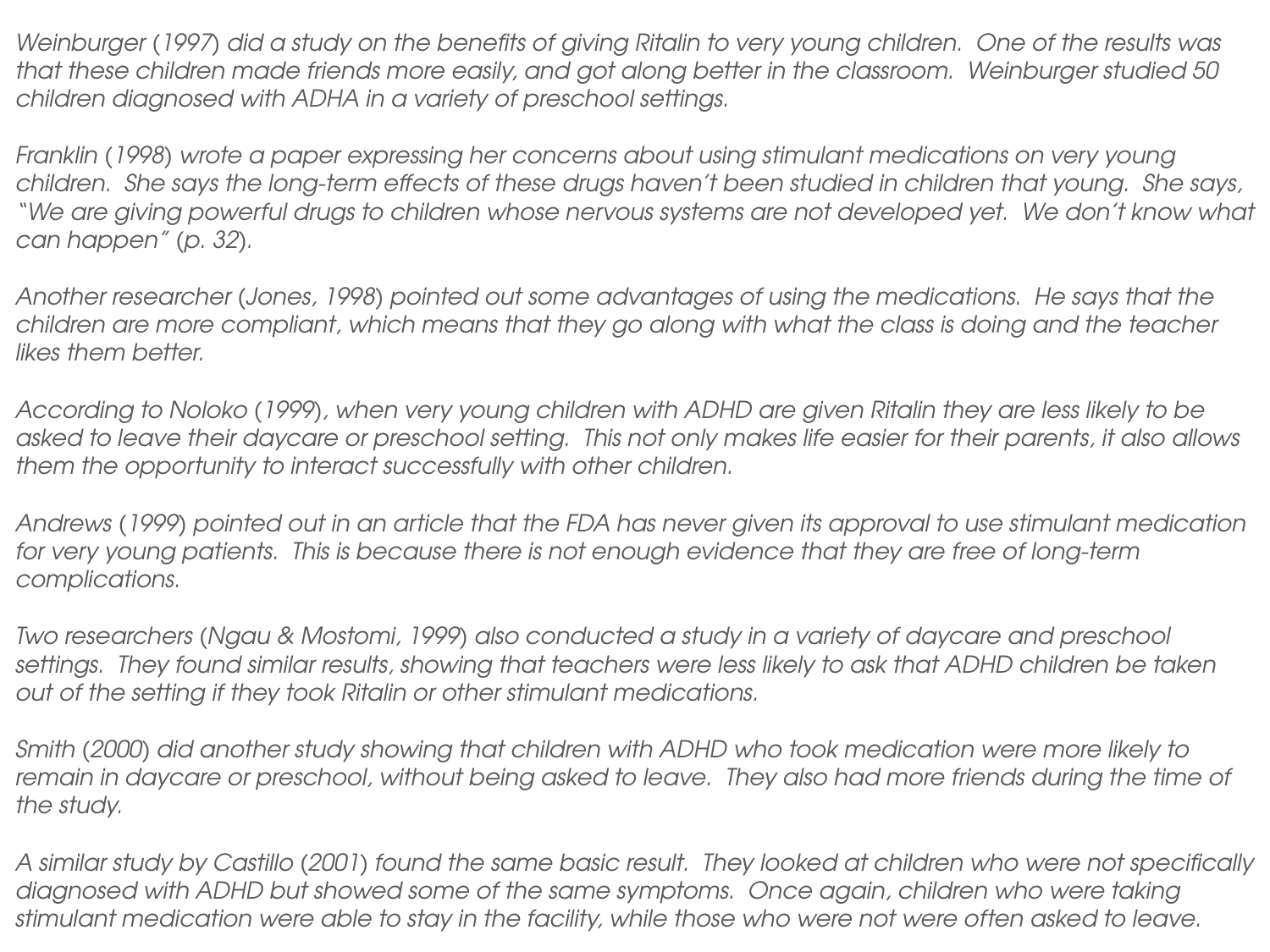

Weinburger (1997) did a study on the benefits of giving Ritalin to very young children.  One of the results was that these children made friends more easily, and got along better in the classroom.  Weinburger studied 50 children diagnosed with ADHA in a variety of preschool settings.
Franklin (1998) wrote a paper expressing her concerns about using stimulant medications on very young children.  She says the long-term effects of these drugs haven’t been studied in children that young.  She says, “We are giving powerful drugs to children whose nervous systems are not developed yet.  We don’t know what can happen” (p. 32).
Another researcher (Jones, 1998) pointed out some advantages of using the medications.  He says that the children are more compliant, which means that they go along with what the class is doing and the teacher likes them better.
According to Noloko (1999), when very young children with ADHD are given Ritalin they are less likely to be asked to leave their daycare or preschool setting.  This not only makes life easier for their parents, it also allows them the opportunity to interact successfully with other children.
Andrews (1999) pointed out in an article that the FDA has never given its approval to use stimulant medication for very young patients.  This is because there is not enough evidence that they are free of long-term complications.
Two researchers (Ngau & Mostomi, 1999) also conducted a study in a variety of daycare and preschool settings.  They found similar results, showing that teachers were less likely to ask that ADHD children be taken out of the setting if they took Ritalin or other stimulant medications.
Smith (2000) did another study showing that children with ADHD who took medication were more likely to remain in daycare or preschool, without being asked to leave.  They also had more friends during the time of the study.
A similar study by Castillo (2001) found the same basic result.  They looked at children who were not specifically diagnosed with ADHD but showed some of the same symptoms.  Once again, children who were taking stimulant medication were able to stay in the facility, while those who were not were often asked to leave.